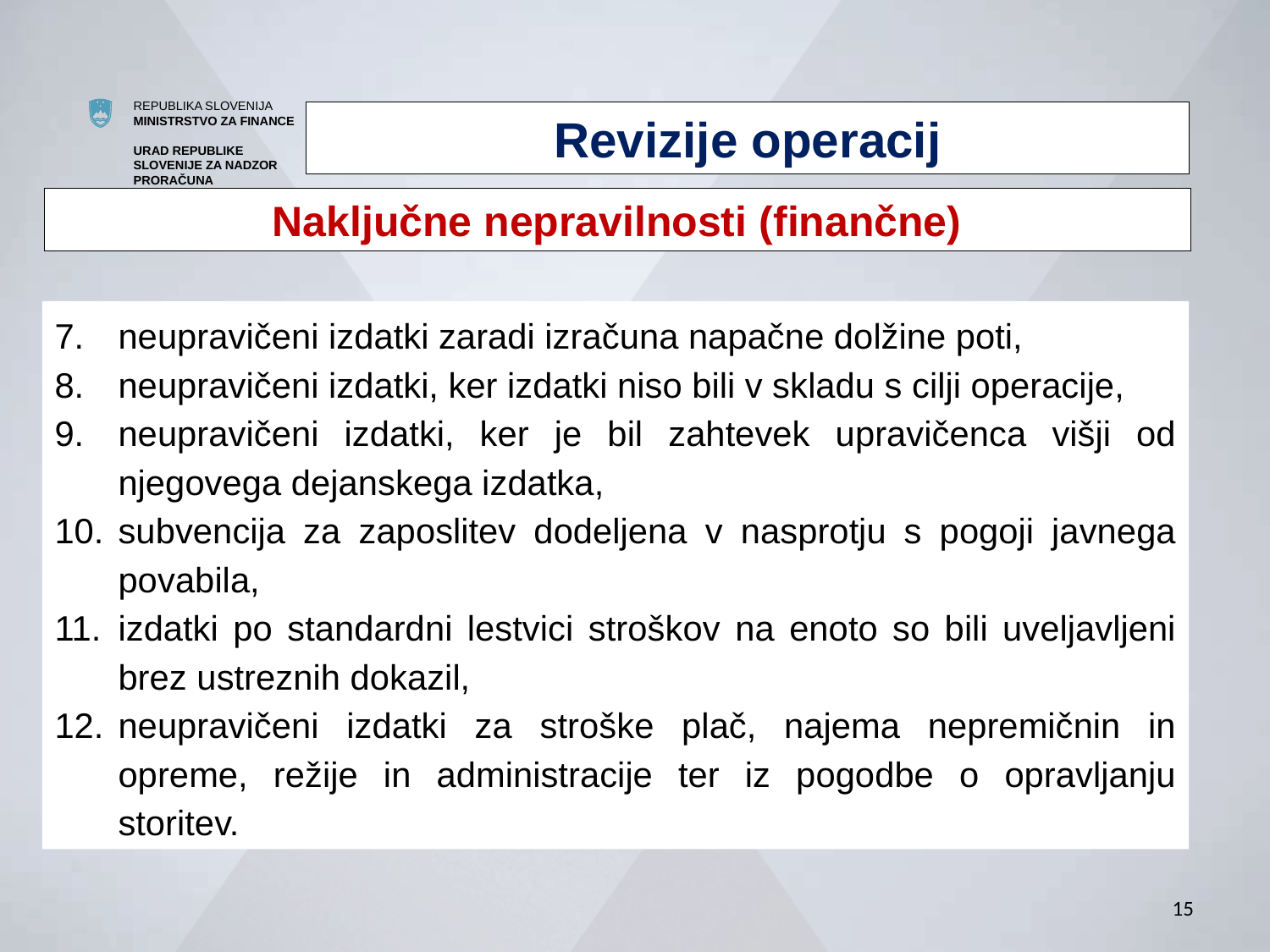

Revizije operacij
Naključne nepravilnosti (finančne)
neupravičeni izdatki zaradi izračuna napačne dolžine poti,
neupravičeni izdatki, ker izdatki niso bili v skladu s cilji operacije,
neupravičeni izdatki, ker je bil zahtevek upravičenca višji od njegovega dejanskega izdatka,
subvencija za zaposlitev dodeljena v nasprotju s pogoji javnega povabila,
izdatki po standardni lestvici stroškov na enoto so bili uveljavljeni brez ustreznih dokazil,
neupravičeni izdatki za stroške plač, najema nepremičnin in opreme, režije in administracije ter iz pogodbe o opravljanju storitev.
15